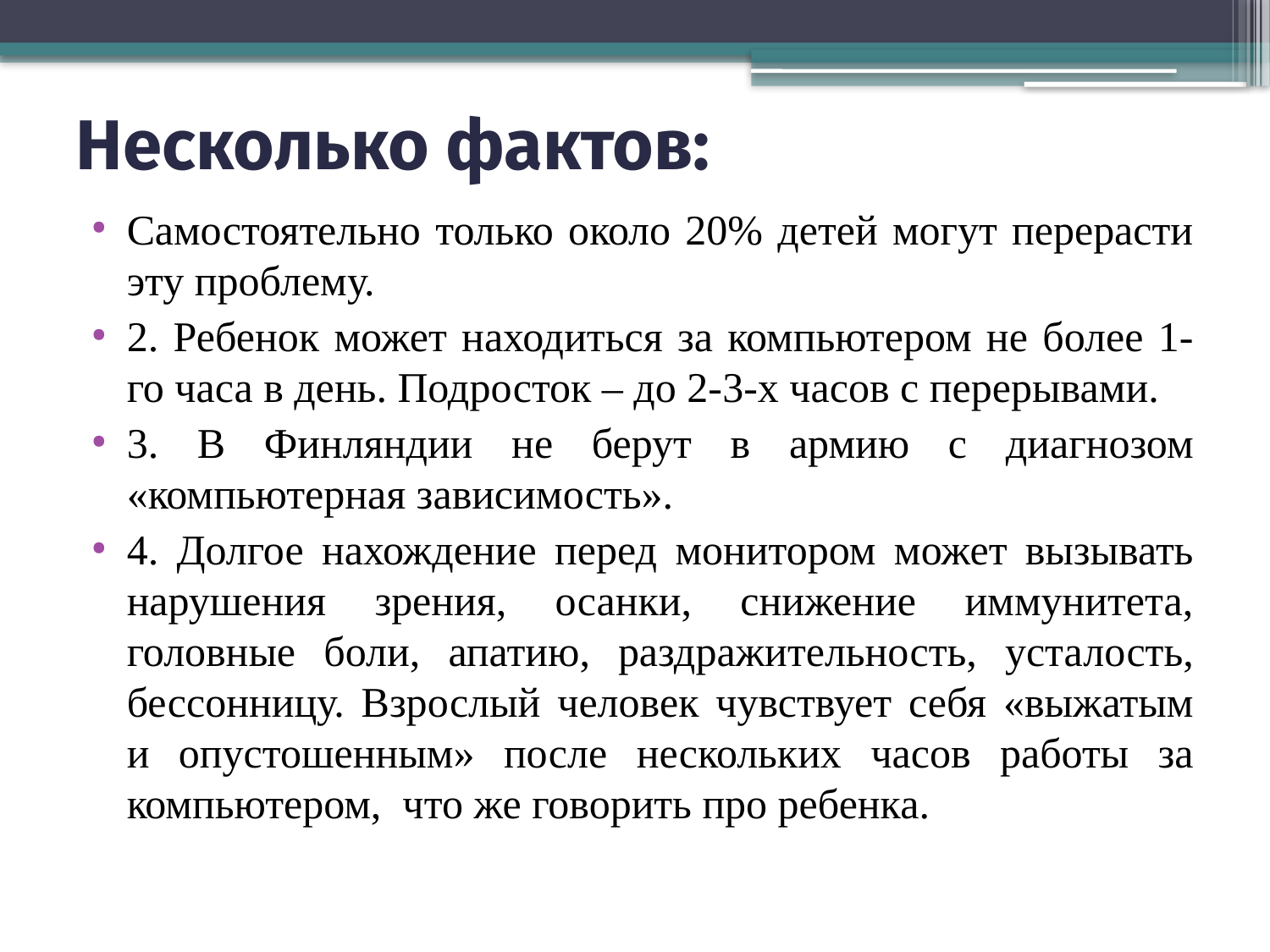

# Несколько фактов:
Самостоятельно только около 20% детей могут перерасти эту проблему.
2. Ребенок может находиться за компьютером не более 1-го часа в день. Подросток – до 2-3-х часов с перерывами.
3. В Финляндии не берут в армию с диагнозом «компьютерная зависимость».
4. Долгое нахождение перед монитором может вызывать нарушения зрения, осанки, снижение иммунитета, головные боли, апатию, раздражительность, усталость, бессонницу. Взрослый человек чувствует себя «выжатым и опустошенным» после нескольких часов работы за компьютером,  что же говорить про ребенка.